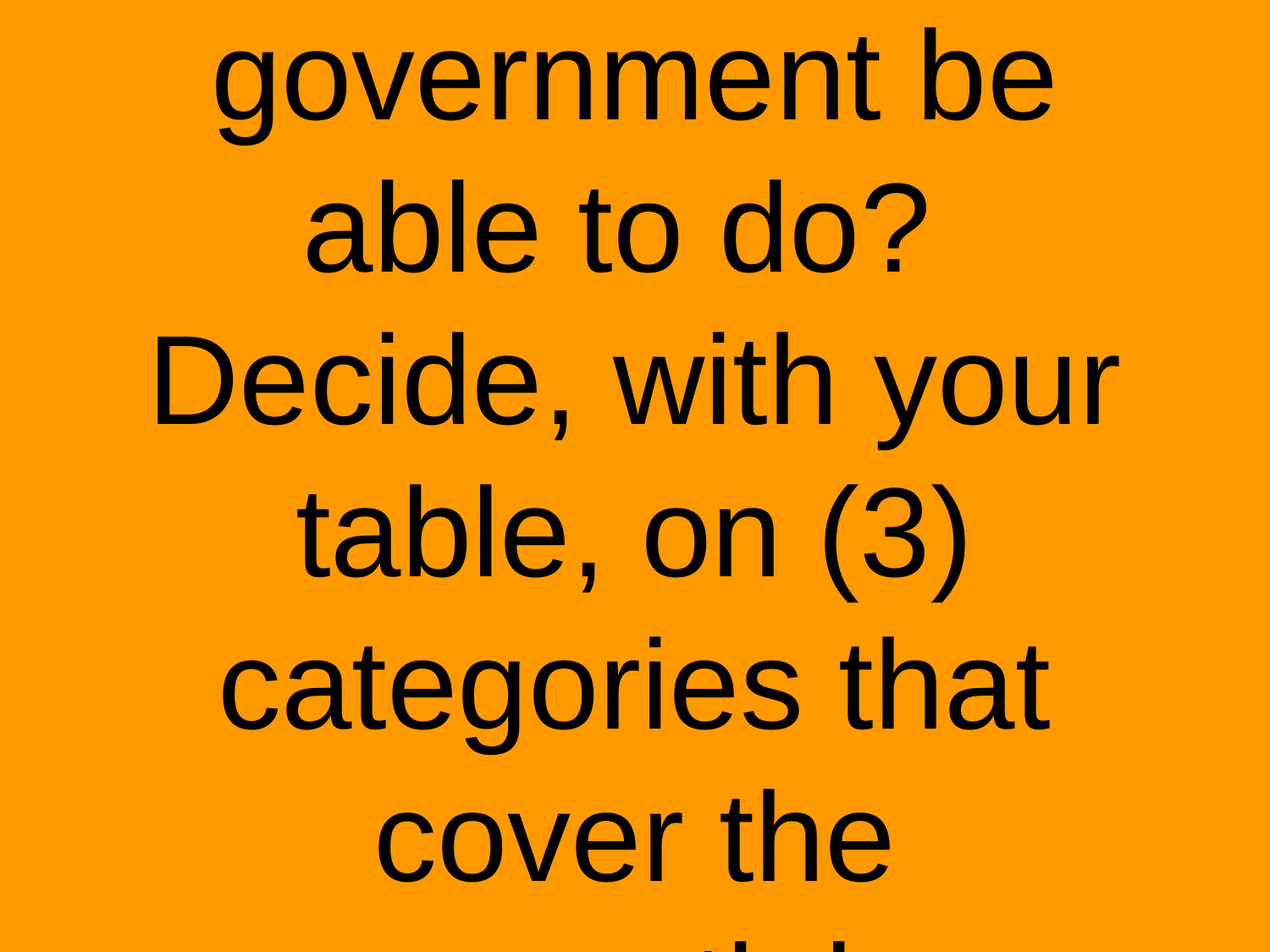

# What SHOULD a government be able to do?  Decide, with your table, on (3) categories that cover the essentials